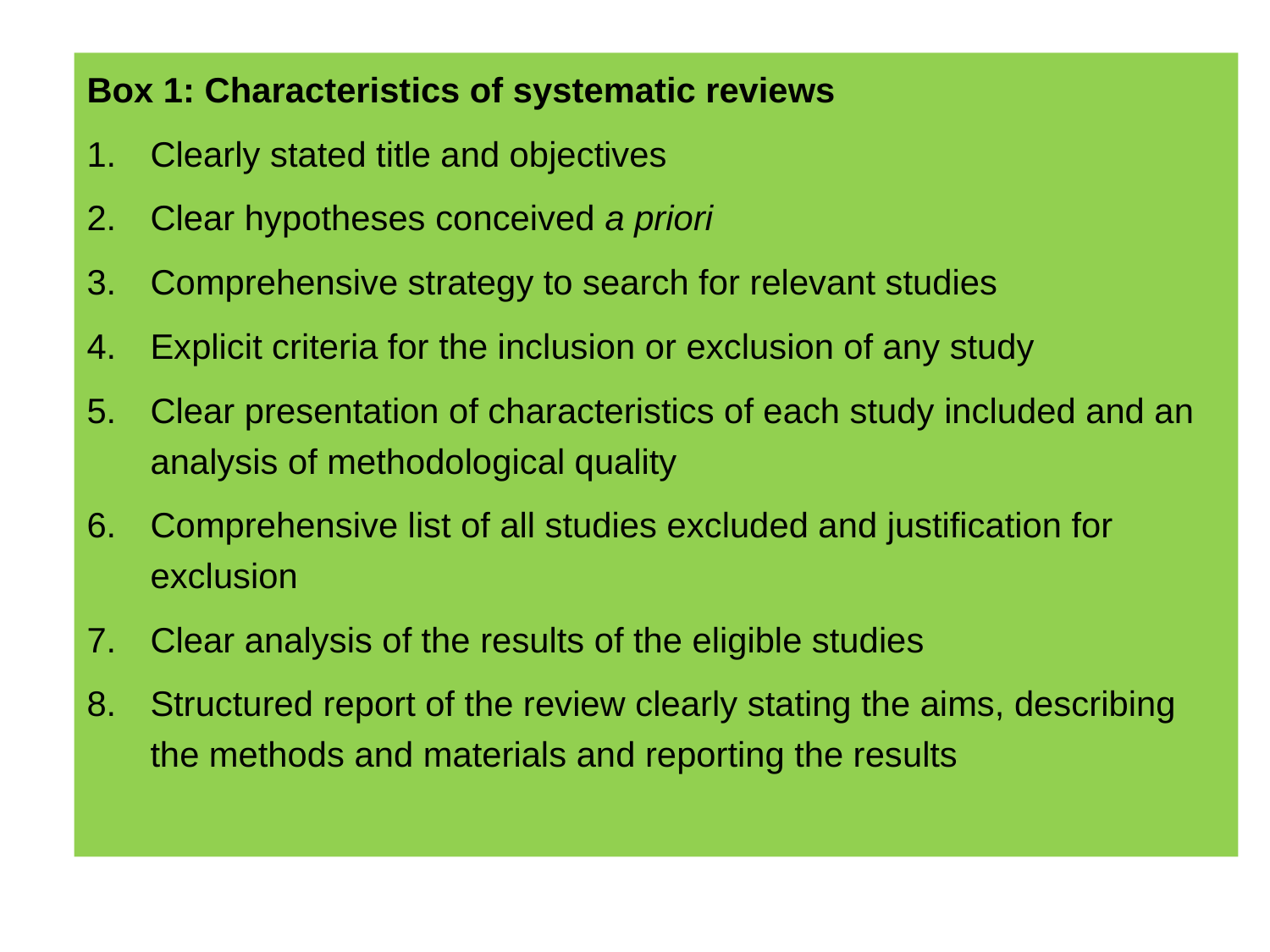

Box 1: Characteristics of systematic reviews
Clearly stated title and objectives
Clear hypotheses conceived a priori
Comprehensive strategy to search for relevant studies
Explicit criteria for the inclusion or exclusion of any study
Clear presentation of characteristics of each study included and an analysis of methodological quality
Comprehensive list of all studies excluded and justification for exclusion
Clear analysis of the results of the eligible studies
Structured report of the review clearly stating the aims, describing the methods and materials and reporting the results